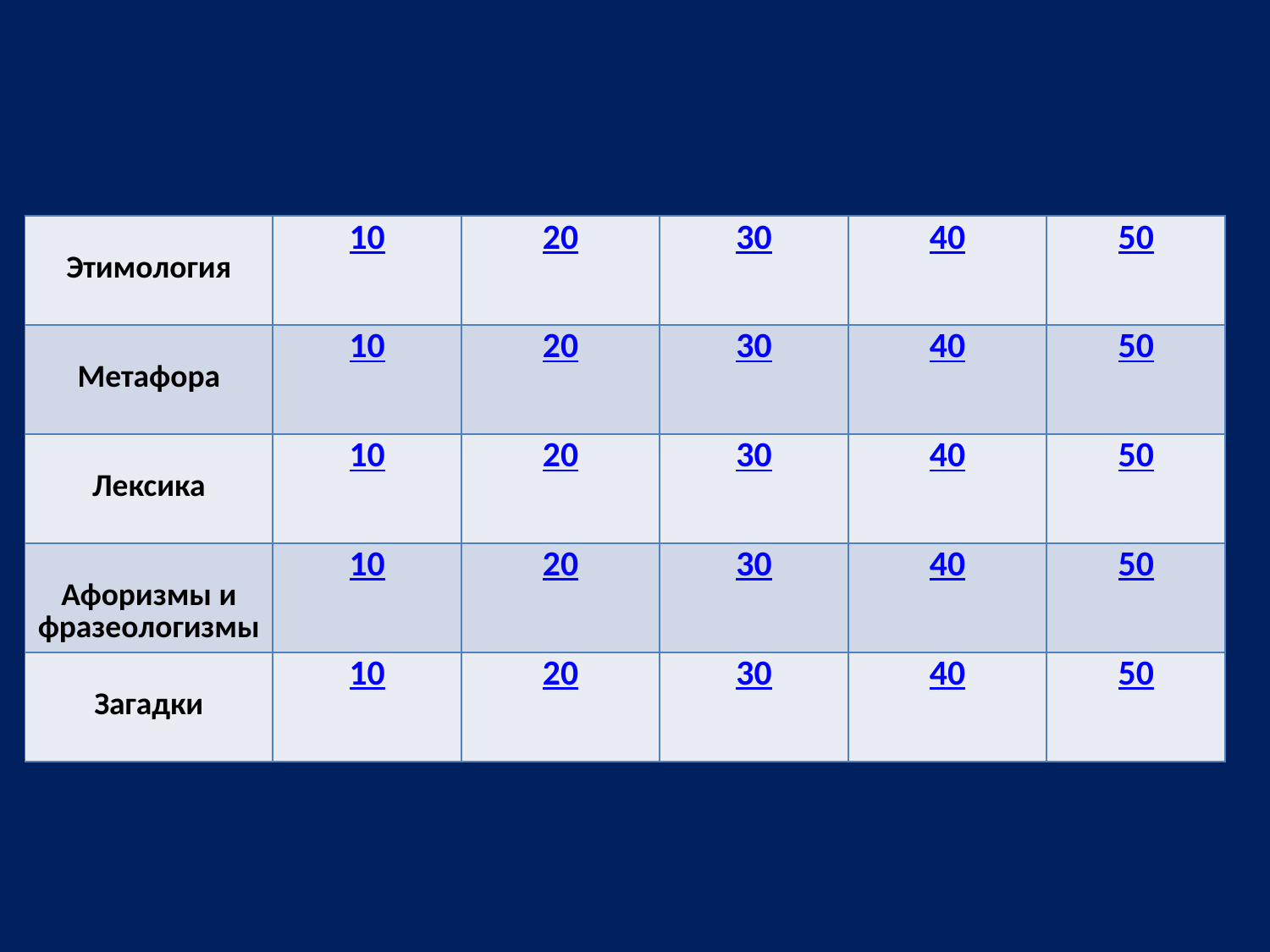

#
| Этимология | 10 | 20 | 30 | 40 | 50 |
| --- | --- | --- | --- | --- | --- |
| Метафора | 10 | 20 | 30 | 40 | 50 |
| Лексика | 10 | 20 | 30 | 40 | 50 |
| Афоризмы и фразеологизмы | 10 | 20 | 30 | 40 | 50 |
| Загадки | 10 | 20 | 30 | 40 | 50 |